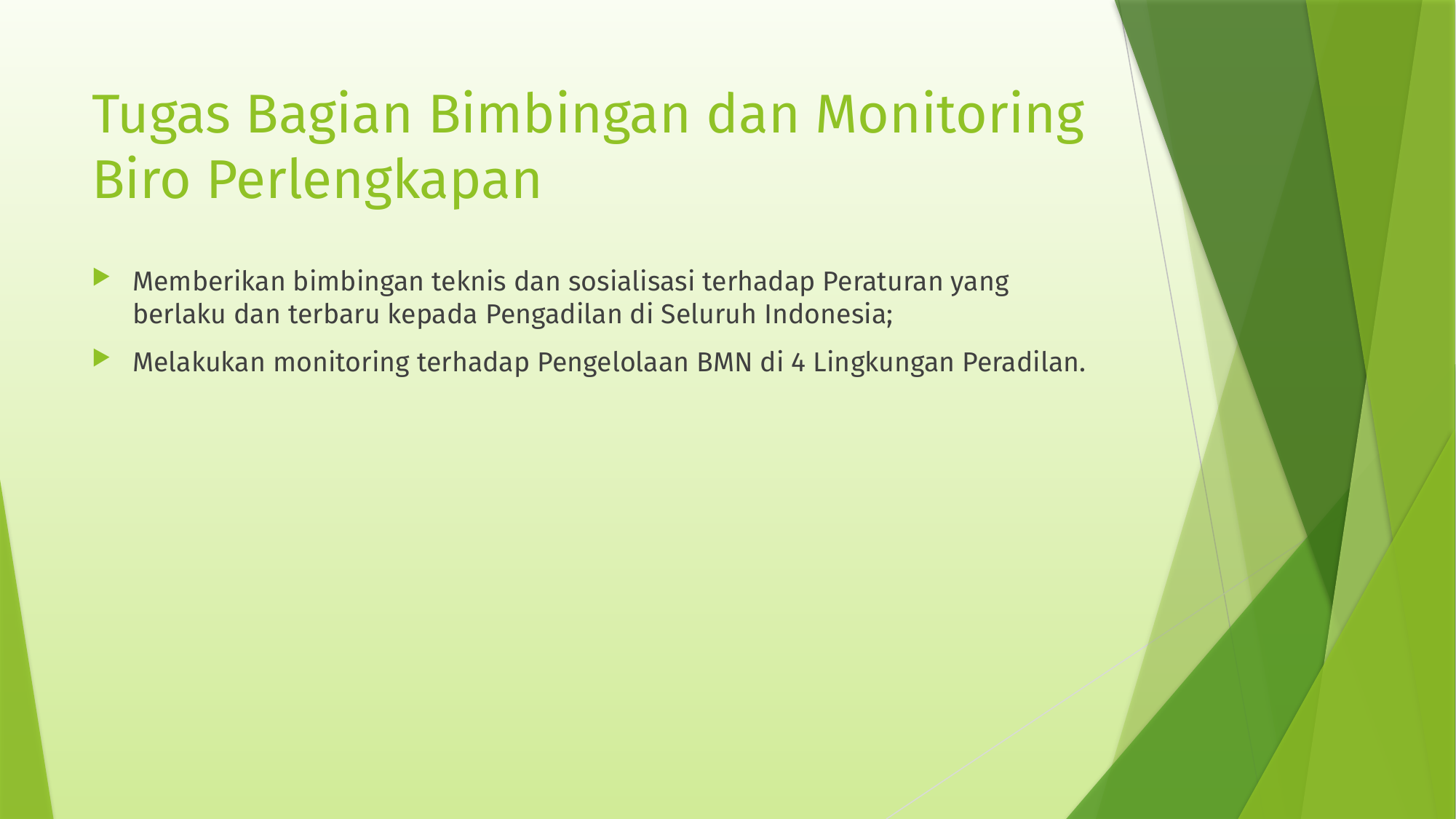

# Tugas Bagian Bimbingan dan Monitoring Biro Perlengkapan
Memberikan bimbingan teknis dan sosialisasi terhadap Peraturan yang berlaku dan terbaru kepada Pengadilan di Seluruh Indonesia;
Melakukan monitoring terhadap Pengelolaan BMN di 4 Lingkungan Peradilan.